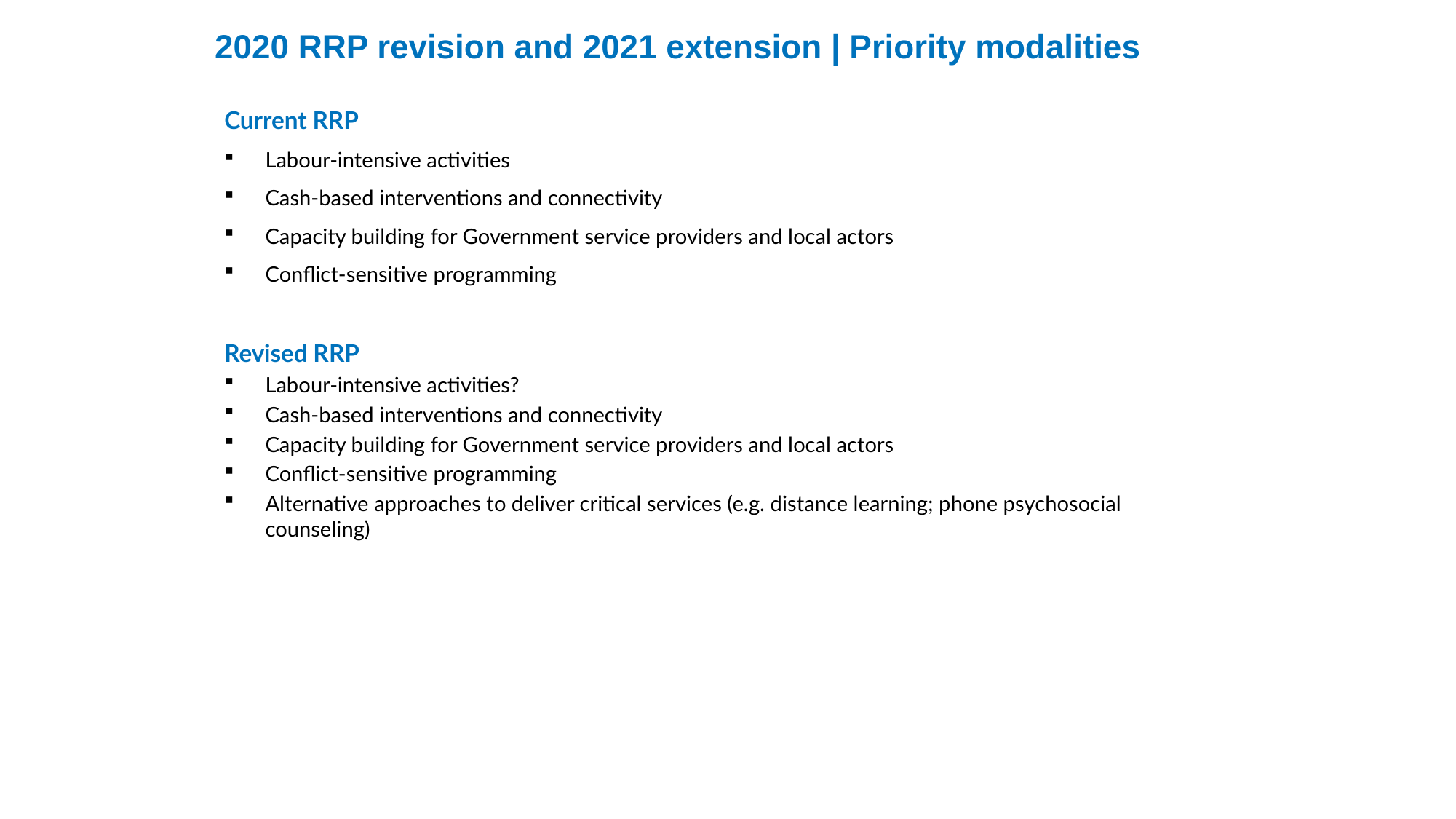

# 2020 RRP revision and 2021 extension | Priority modalities
Current RRP
Labour-intensive activities
Cash-based interventions and connectivity
Capacity building for Government service providers and local actors
Conflict-sensitive programming
Revised RRP
Labour-intensive activities?
Cash-based interventions and connectivity
Capacity building for Government service providers and local actors
Conflict-sensitive programming
Alternative approaches to deliver critical services (e.g. distance learning; phone psychosocial counseling)